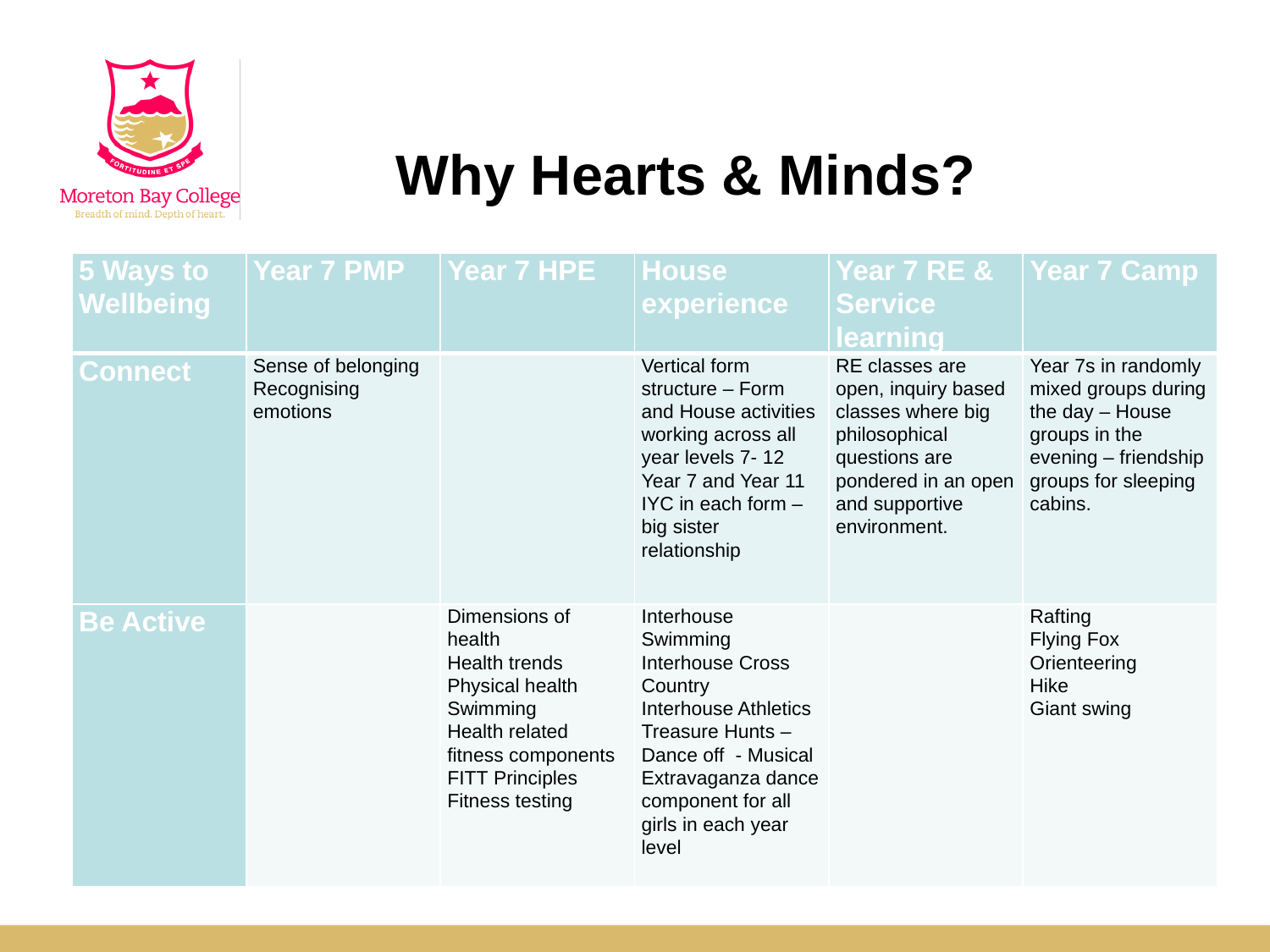

# Why Hearts & Minds?
| 5 Ways to Wellbeing | Year 7 PMP | Year 7 HPE | House experience | Year 7 RE & Service learning | Year 7 Camp |
| --- | --- | --- | --- | --- | --- |
| Connect | Sense of belonging Recognising emotions |  | Vertical form structure – Form and House activities working across all year levels 7- 12 Year 7 and Year 11 IYC in each form – big sister relationship | RE classes are open, inquiry based classes where big philosophical questions are pondered in an open and supportive environment. | Year 7s in randomly mixed groups during the day – House groups in the evening – friendship groups for sleeping cabins. |
| Be Active |  | Dimensions of health Health trends Physical health Swimming Health related fitness components FITT Principles Fitness testing | Interhouse Swimming Interhouse Cross Country Interhouse Athletics Treasure Hunts – Dance off - Musical Extravaganza dance component for all girls in each year level |  | Rafting Flying Fox Orienteering Hike Giant swing |